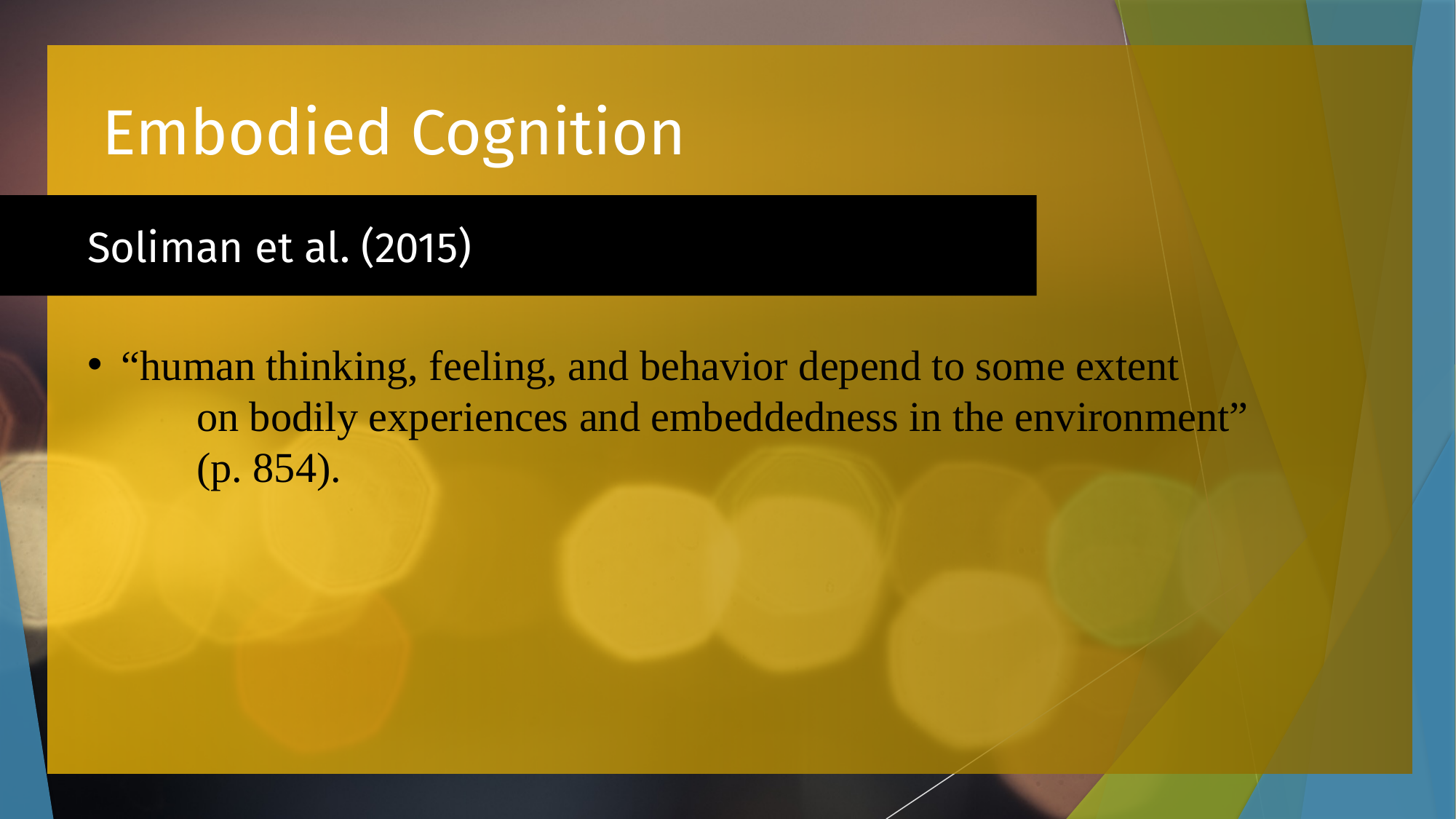

# Embodied Cognition
Soliman et al. (2015)
“human thinking, feeling, and behavior depend to some extent
	on bodily experiences and embeddedness in the environment”
	(p. 854).